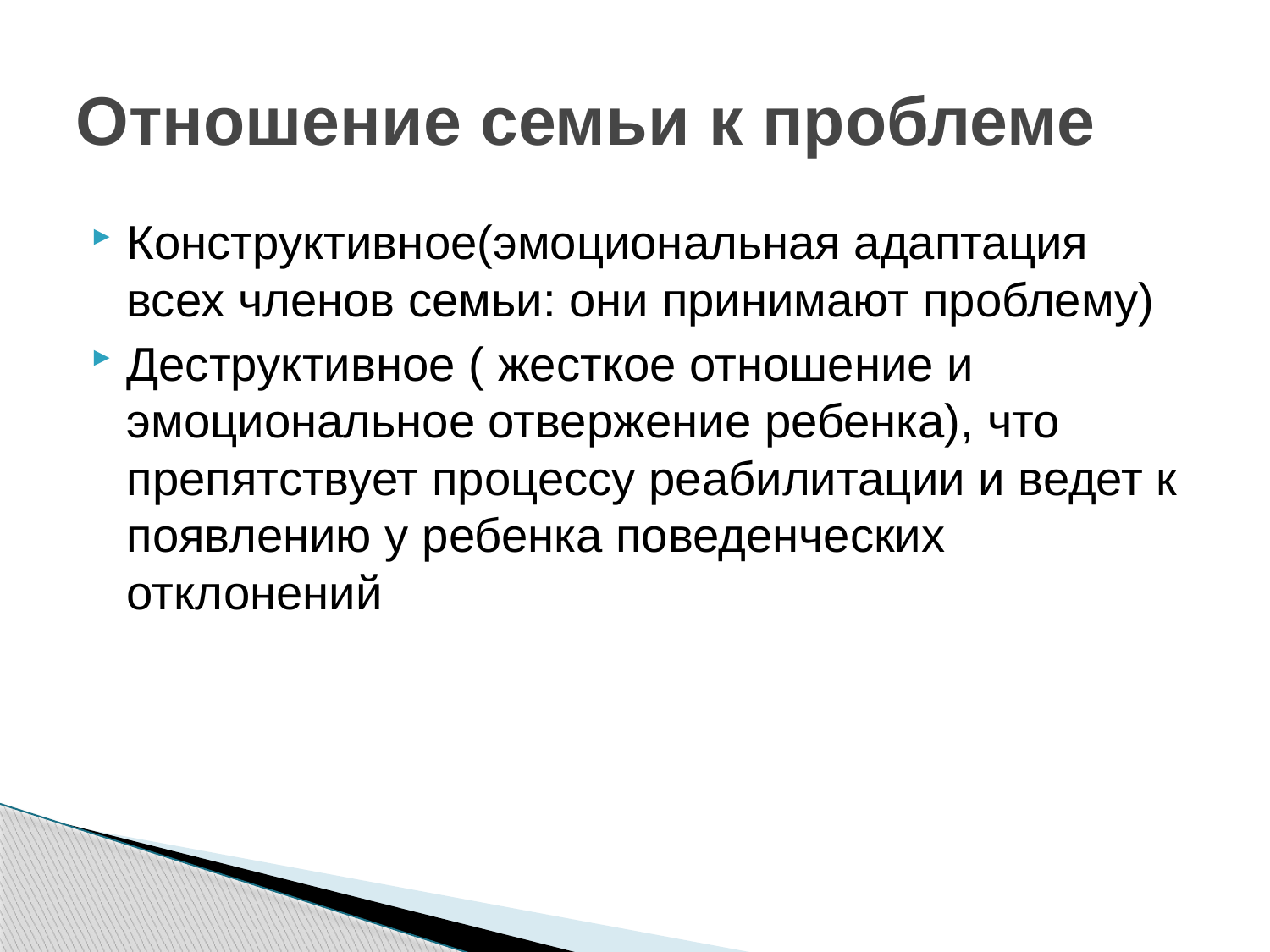

# Отношение семьи к проблеме
Конструктивное(эмоциональная адаптация всех членов семьи: они принимают проблему)
Деструктивное ( жесткое отношение и эмоциональное отвержение ребенка), что препятствует процессу реабилитации и ведет к появлению у ребенка поведенческих отклонений